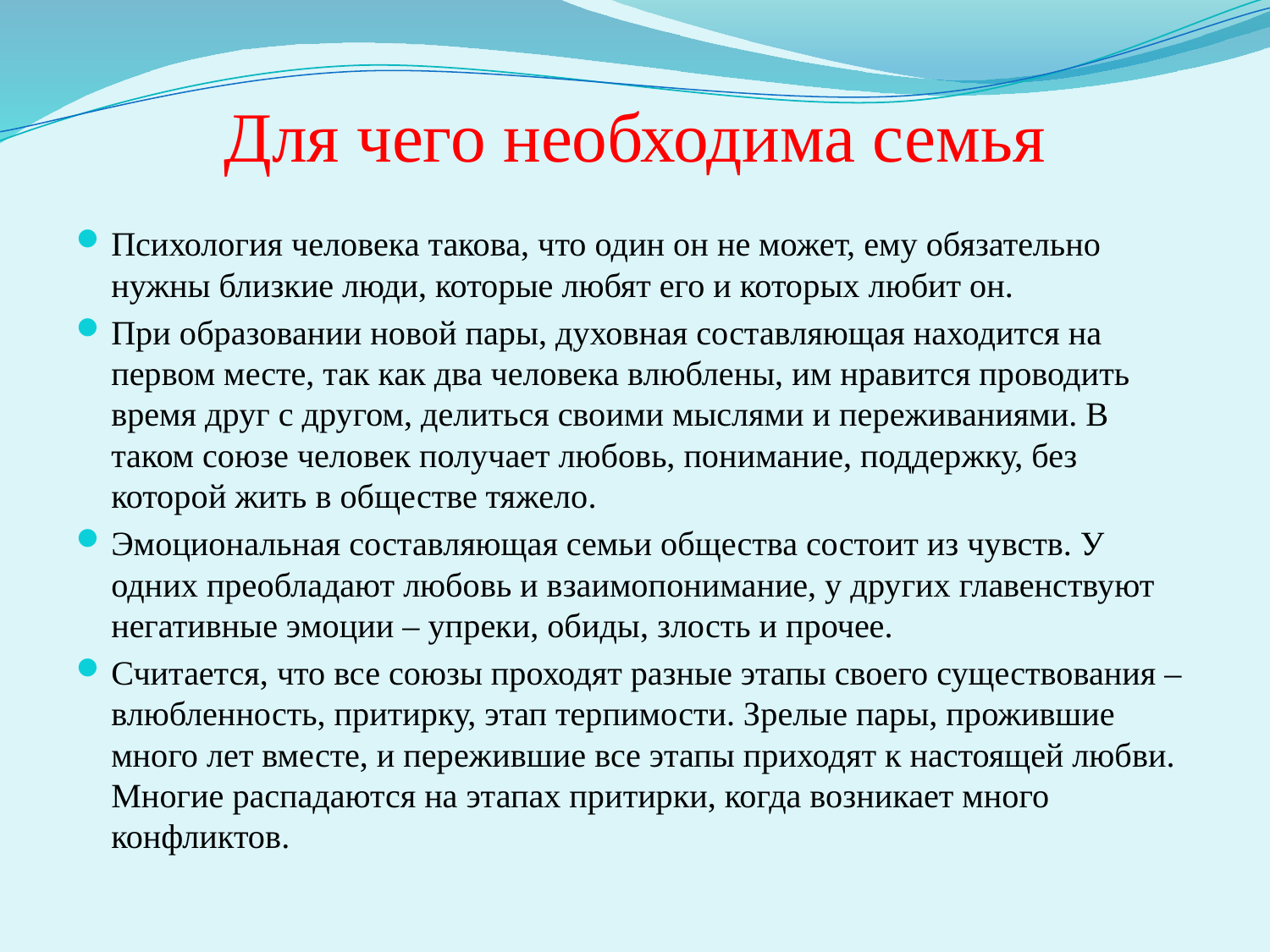

# Для чего необходима семья
Психология человека такова, что один он не может, ему обязательно нужны близкие люди, которые любят его и которых любит он.
При образовании новой пары, духовная составляющая находится на первом месте, так как два человека влюблены, им нравится проводить время друг с другом, делиться своими мыслями и переживаниями. В таком союзе человек получает любовь, понимание, поддержку, без которой жить в обществе тяжело.
Эмоциональная составляющая семьи общества состоит из чувств. У одних преобладают любовь и взаимопонимание, у других главенствуют негативные эмоции – упреки, обиды, злость и прочее.
Считается, что все союзы проходят разные этапы своего существования – влюбленность, притирку, этап терпимости. Зрелые пары, прожившие много лет вместе, и пережившие все этапы приходят к настоящей любви. Многие распадаются на этапах притирки, когда возникает много конфликтов.